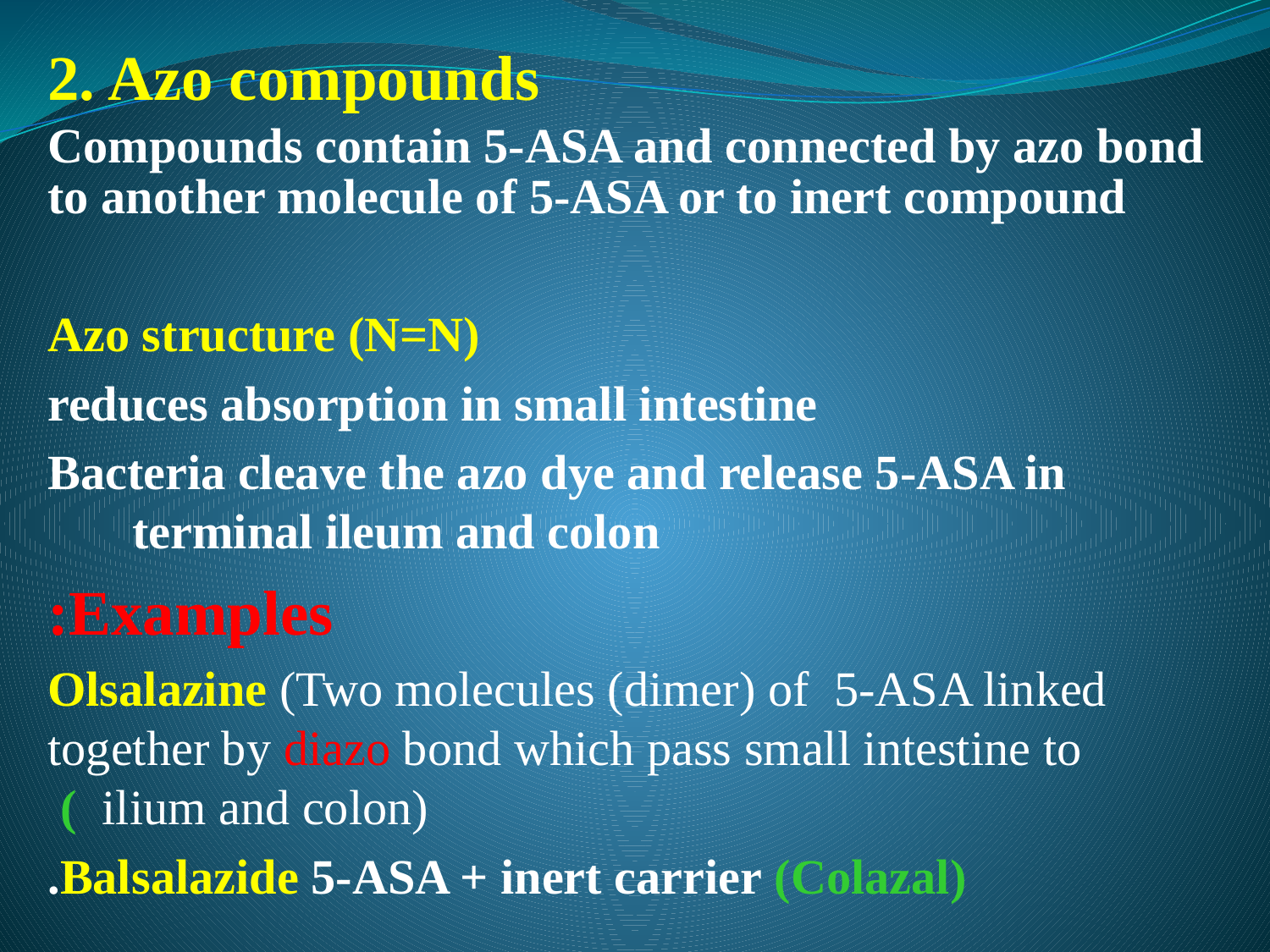

2. Azo compounds
Compounds contain 5-ASA and connected by azo bond to another molecule of 5-ASA or to inert compound

Azo structure (N=N)
reduces absorption in small intestine
Bacteria cleave the azo dye and release 5-ASA in terminal ileum and colon
Examples:
Olsalazine (Two molecules (dimer) of  5-ASA linked together by diazo bond which pass small intestine to ilium and colon)	)
Balsalazide 5-ASA + inert carrier (Colazal).